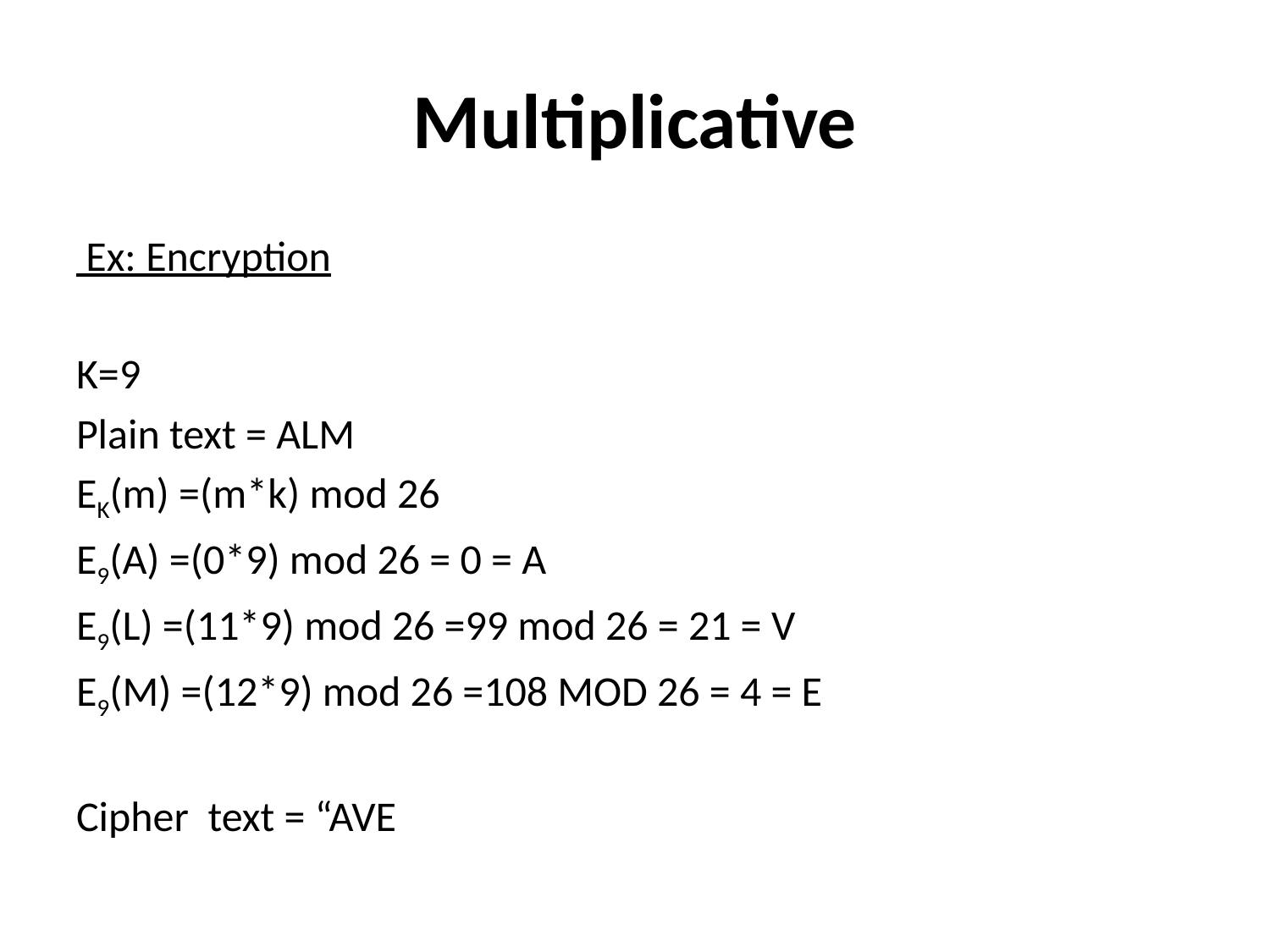

# Multiplicative
 Ex: Encryption

K=9
Plain text = ALM
EK(m) =(m*k) mod 26
E9(A) =(0*9) mod 26 = 0 = A
E9(L) =(11*9) mod 26 =99 mod 26 = 21 = V
E9(M) =(12*9) mod 26 =108 MOD 26 = 4 = E

Cipher  text = “AVE